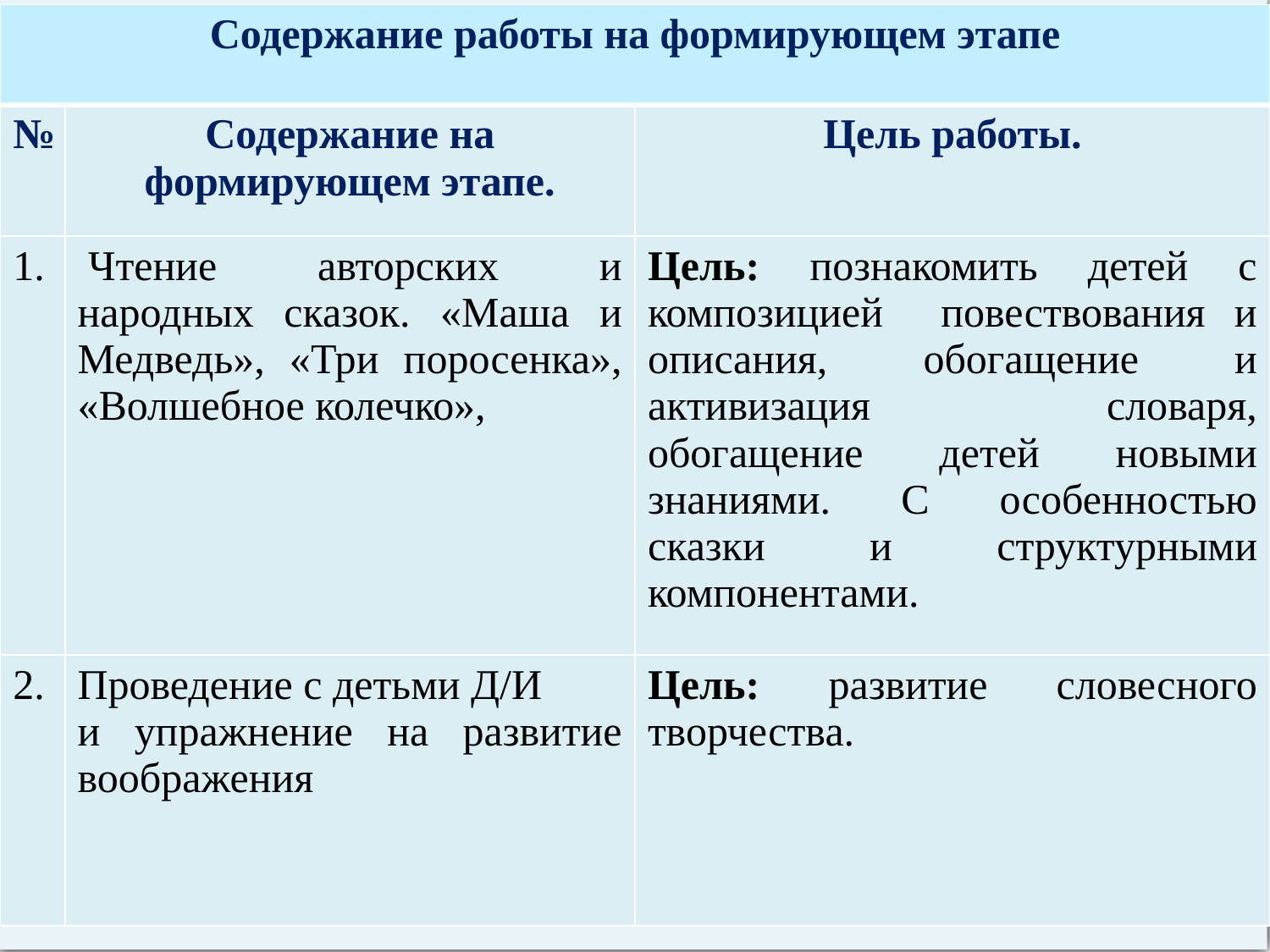

| Содержание работы на формирующем этапе |  |  |
| --- | --- | --- |
| № | Содержание на формирующем этапе. | Цель работы. |
| 1. | Чтение авторских и народных сказок. «Маша и Медведь», «Три поросенка», «Волшебное колечко», | Цель: познакомить детей с композицией повествования и описания, обогащение и активизация словаря, обогащение детей новыми знаниями. С особенностью сказки и структурными компонентами. |
| 2. | Проведение с детьми Д/И и упражнение на развитие воображения | Цель: развитие словесного творчества. |